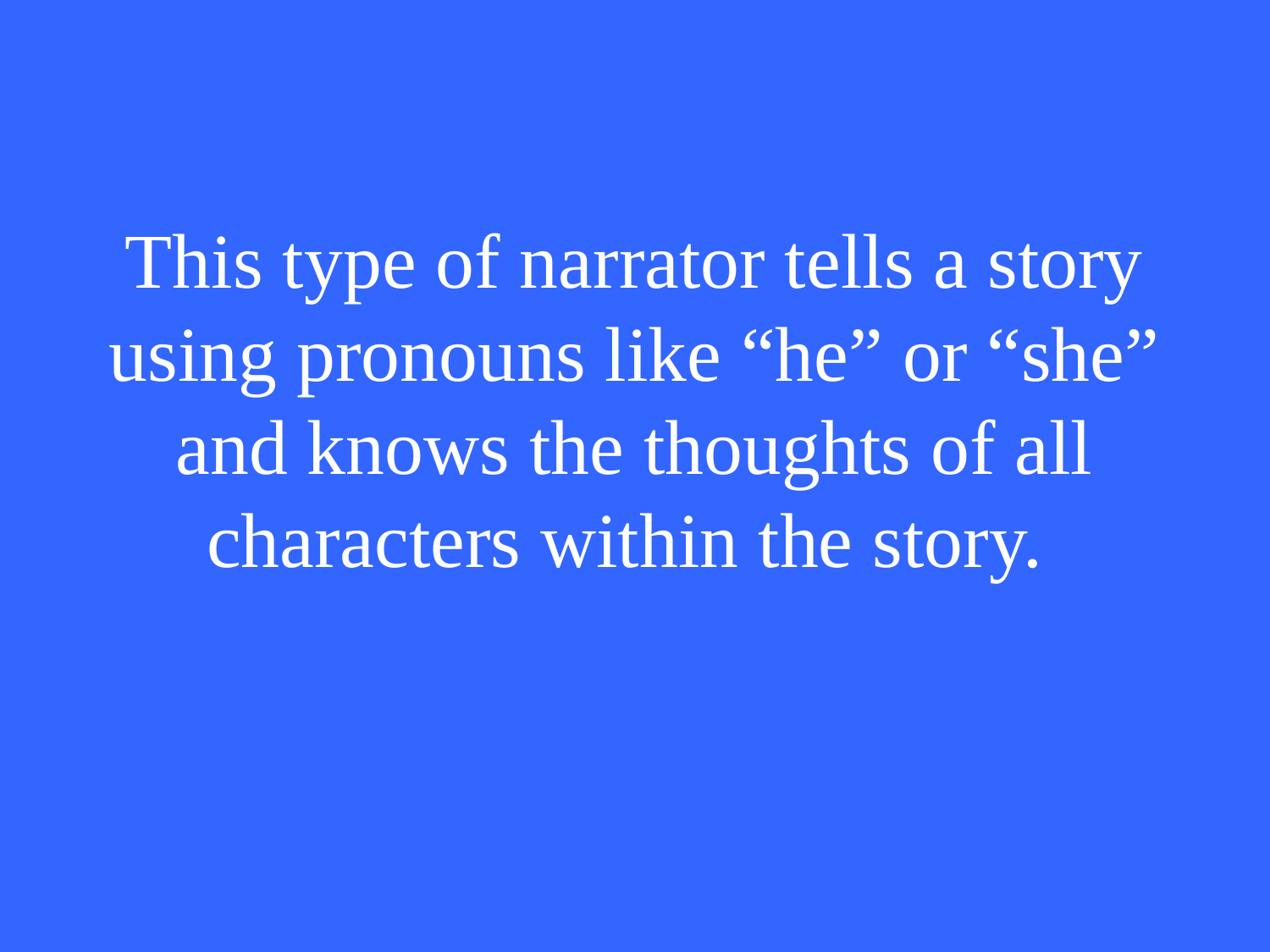

# This type of narrator tells a story using pronouns like “he” or “she” and knows the thoughts of all characters within the story.